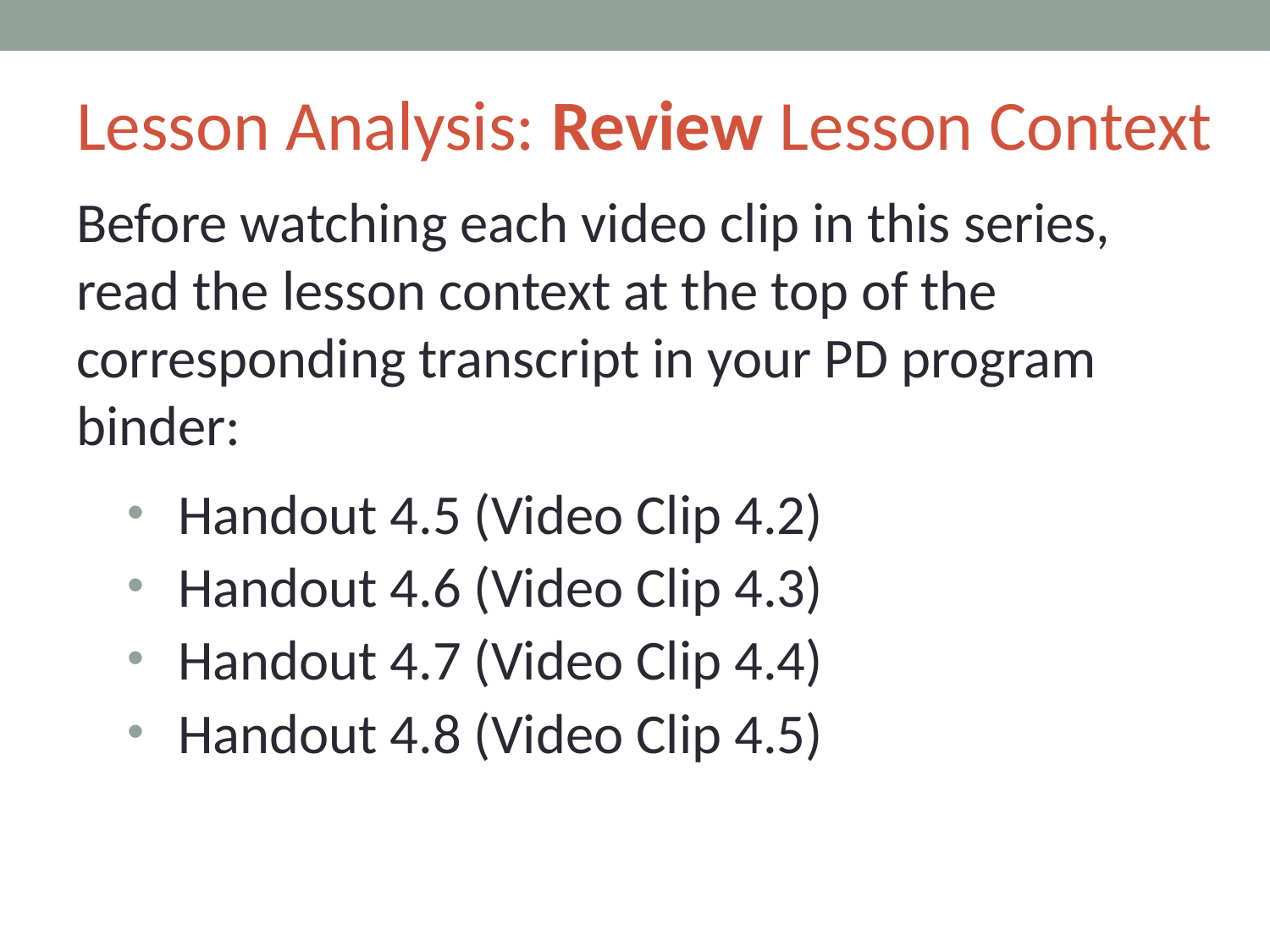

# Lesson Analysis: Review Lesson Context
Before watching each video clip in this series, read the lesson context at the top of the corresponding transcript in your PD program binder:
Handout 4.5 (Video Clip 4.2)
Handout 4.6 (Video Clip 4.3)
Handout 4.7 (Video Clip 4.4)
Handout 4.8 (Video Clip 4.5)